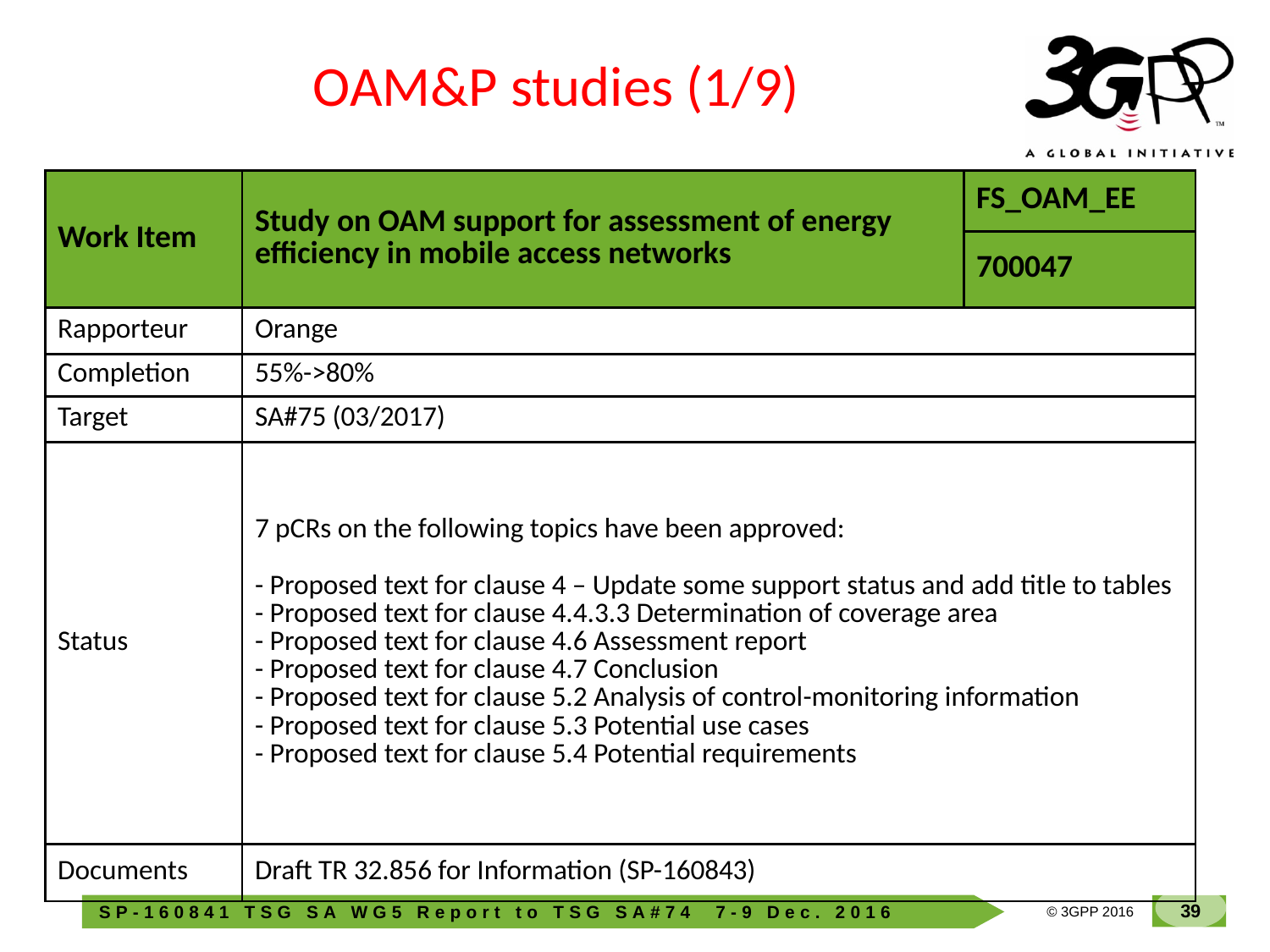

OAM&P studies (1/9)
| Work Item | Study on OAM support for assessment of energy efficiency in mobile access networks | FS\_OAM\_EE |
| --- | --- | --- |
|  |  | 700047 |
| Rapporteur | Orange |  |
| Completion | 55%->80% |  |
| Target | SA#75 (03/2017) |  |
| Status | 7 pCRs on the following topics have been approved: - Proposed text for clause 4 – Update some support status and add title to tables - Proposed text for clause 4.4.3.3 Determination of coverage area - Proposed text for clause 4.6 Assessment report - Proposed text for clause 4.7 Conclusion - Proposed text for clause 5.2 Analysis of control-monitoring information - Proposed text for clause 5.3 Potential use cases - Proposed text for clause 5.4 Potential requirements |  |
| Documents | Draft TR 32.856 for Information (SP-160843) |  |